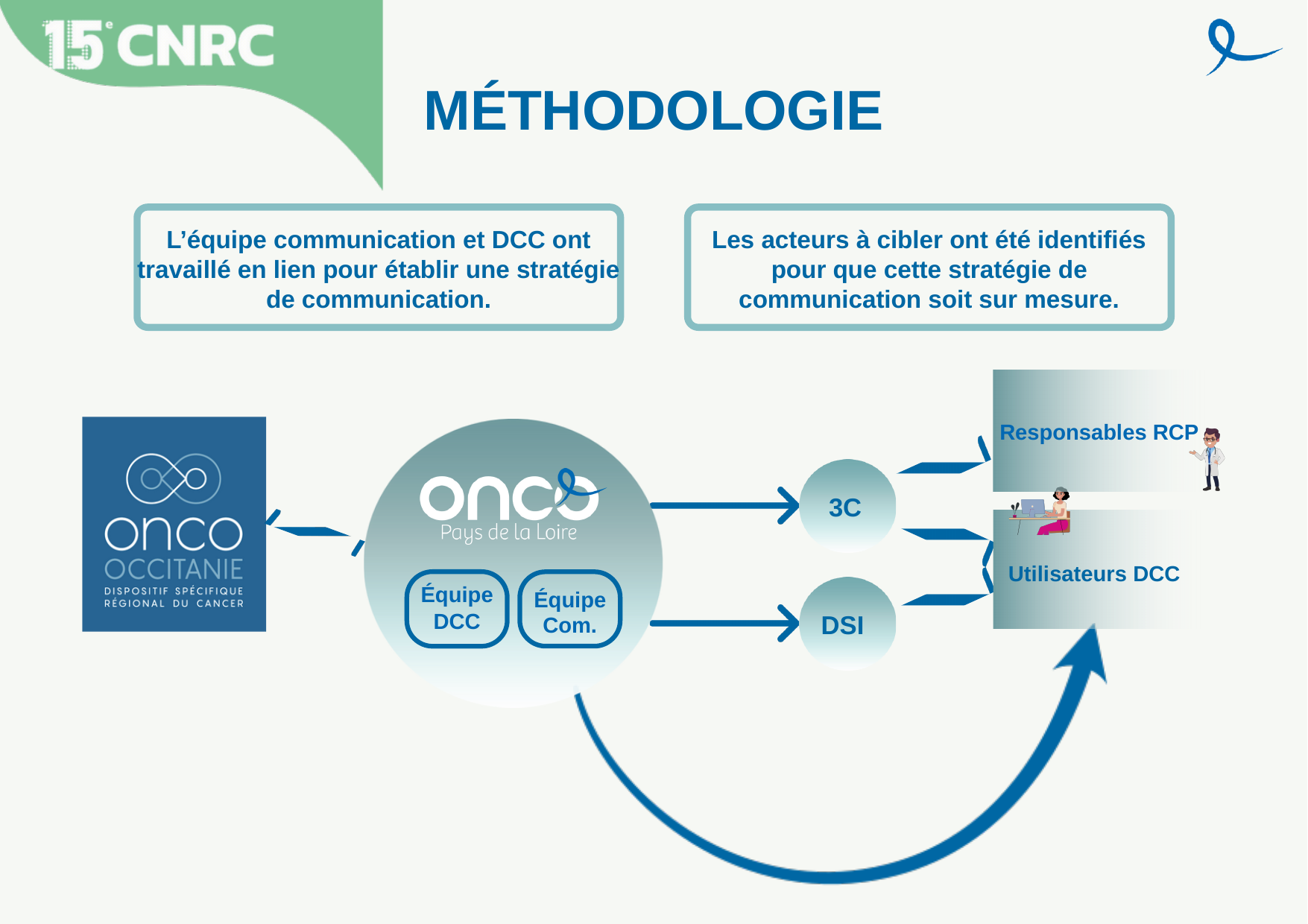

MÉTHODOLOGIE

L’équipe communication et DCC ont travaillé en lien pour établir une stratégie de communication.
Les acteurs à cibler ont été identifiés pour que cette stratégie de communication soit sur mesure.

Responsables RCP

3C

Utilisateurs DCC

Équipe DCC
Équipe Com.

DSI